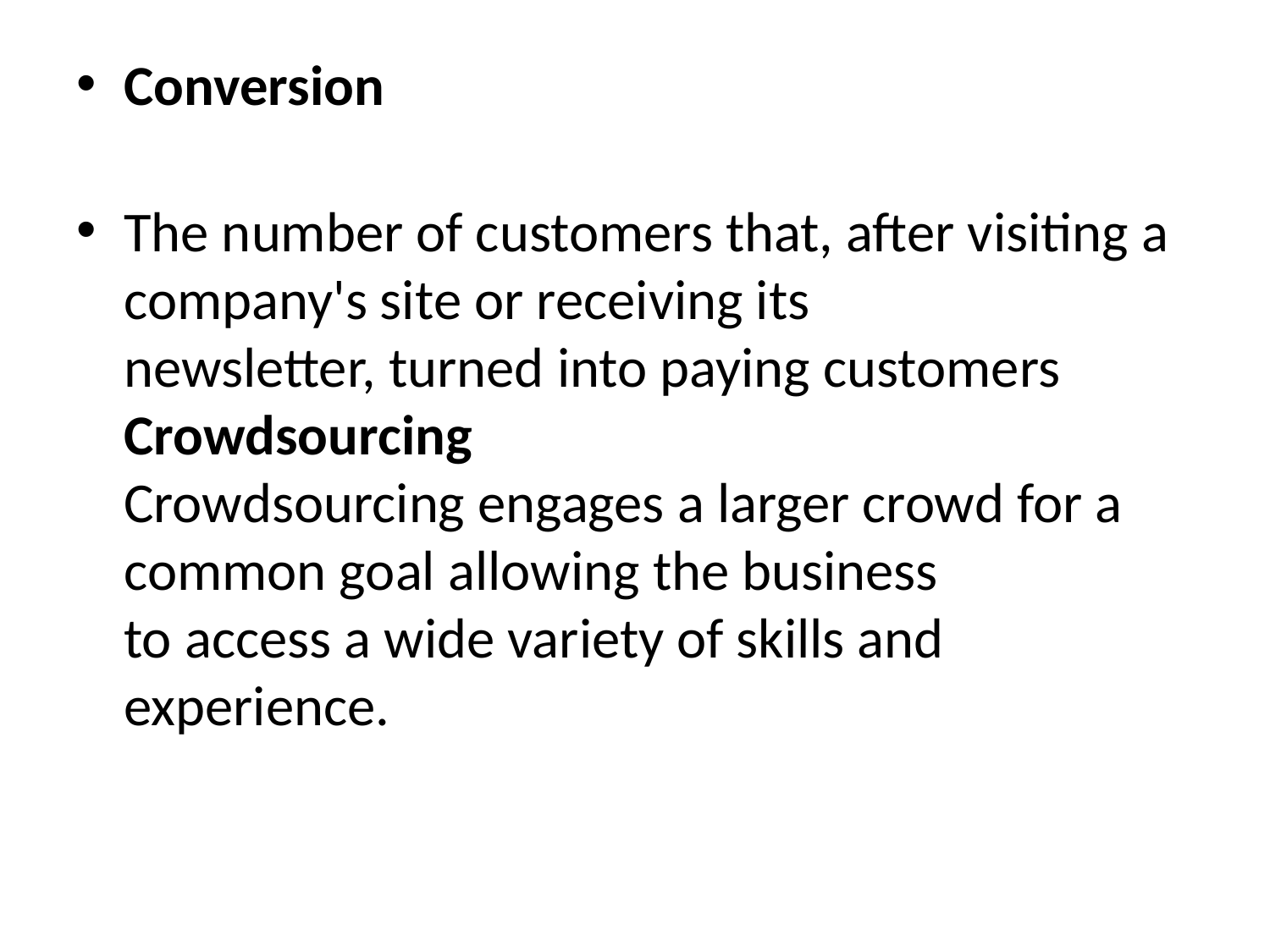

#
Conversion
The number of customers that, after visiting a company's site or receiving its
newsletter, turned into paying customers
Crowdsourcing
Crowdsourcing engages a larger crowd for a common goal allowing the business
to access a wide variety of skills and experience.